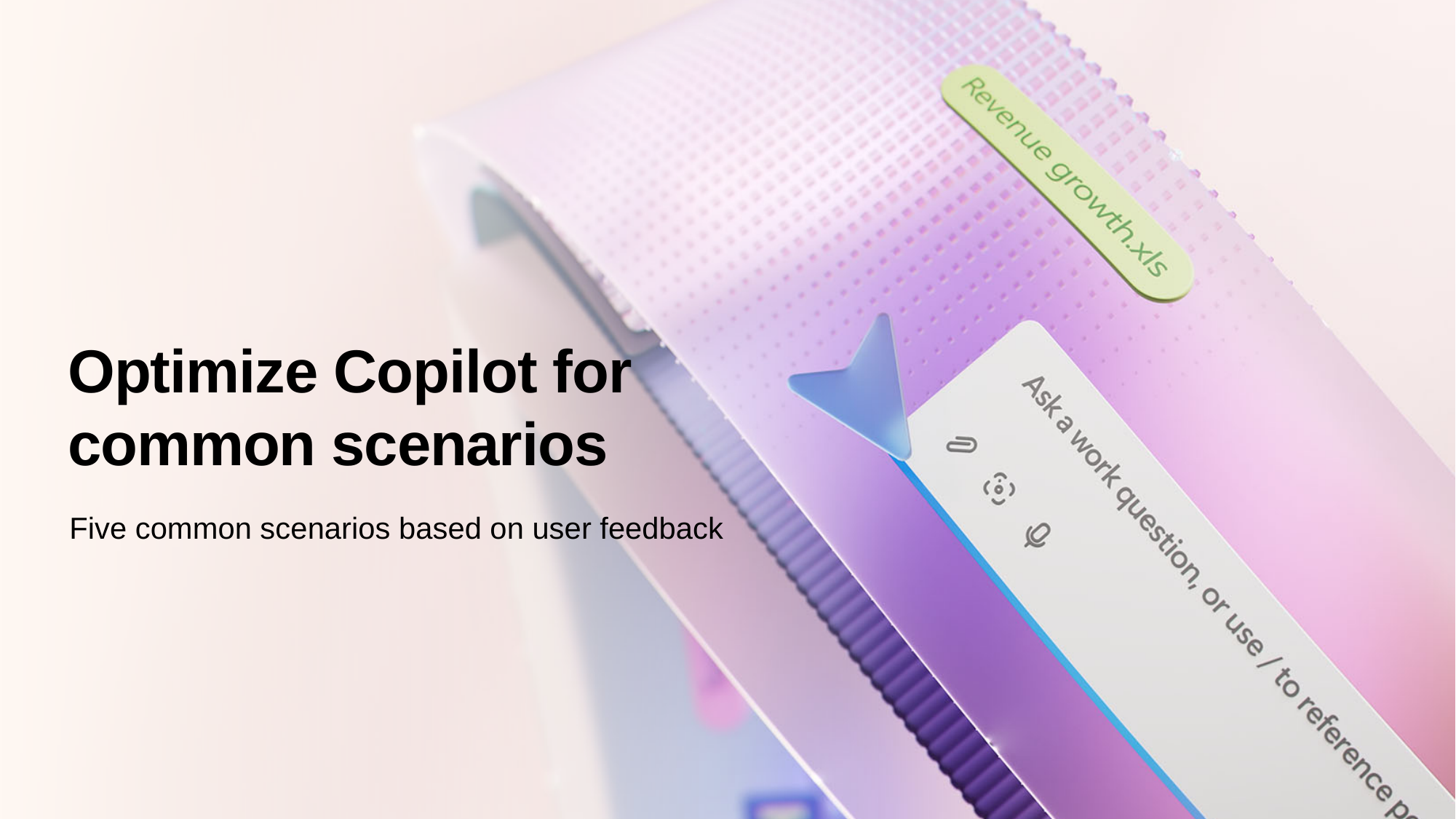

# Optimize Copilot for common scenarios
Five common scenarios based on user feedback